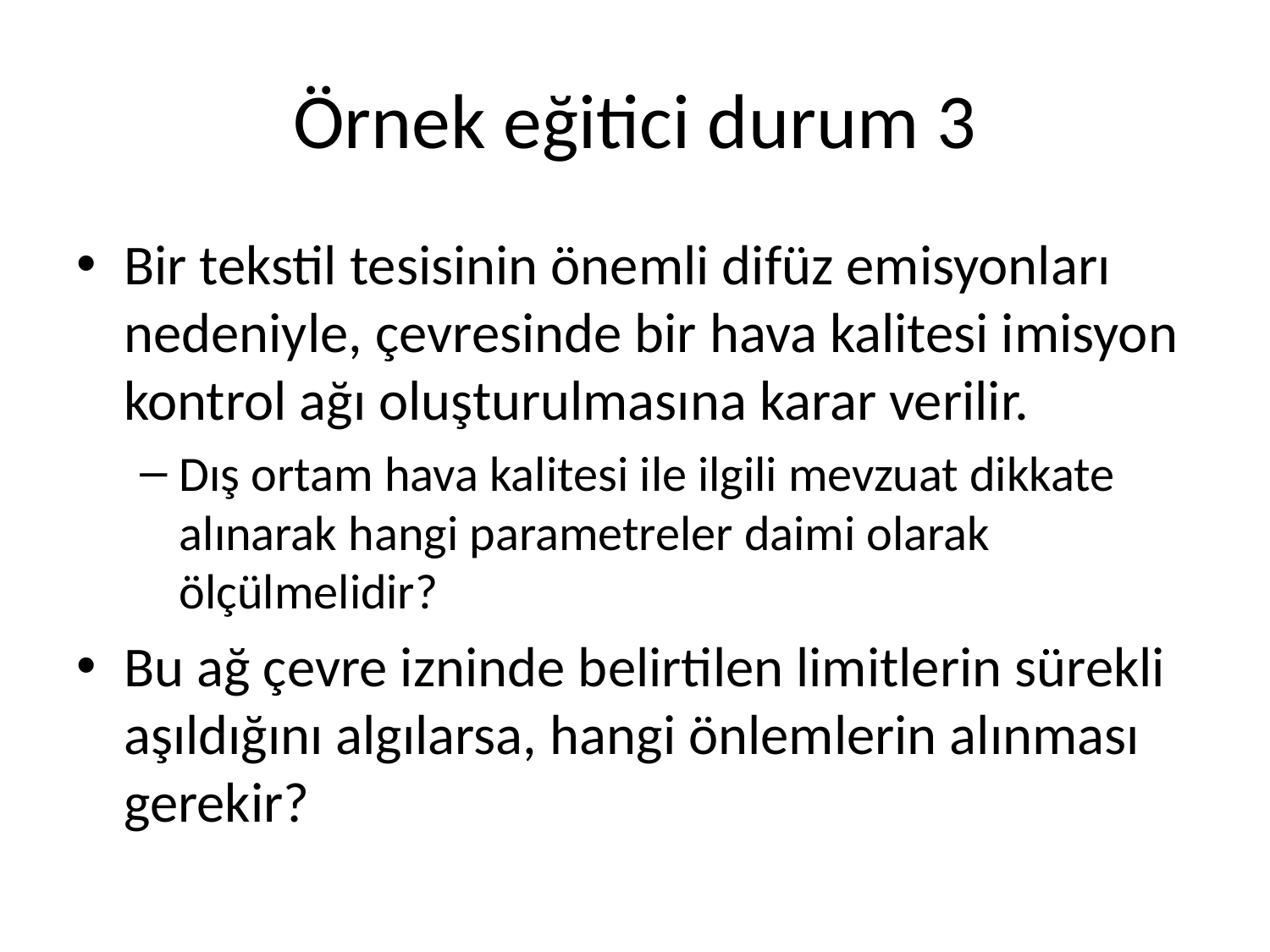

# Örnek eğitici durum 3
Bir tekstil tesisinin önemli difüz emisyonları nedeniyle, çevresinde bir hava kalitesi imisyon kontrol ağı oluşturulmasına karar verilir.
Dış ortam hava kalitesi ile ilgili mevzuat dikkate alınarak hangi parametreler daimi olarak ölçülmelidir?
Bu ağ çevre izninde belirtilen limitlerin sürekli aşıldığını algılarsa, hangi önlemlerin alınması gerekir?